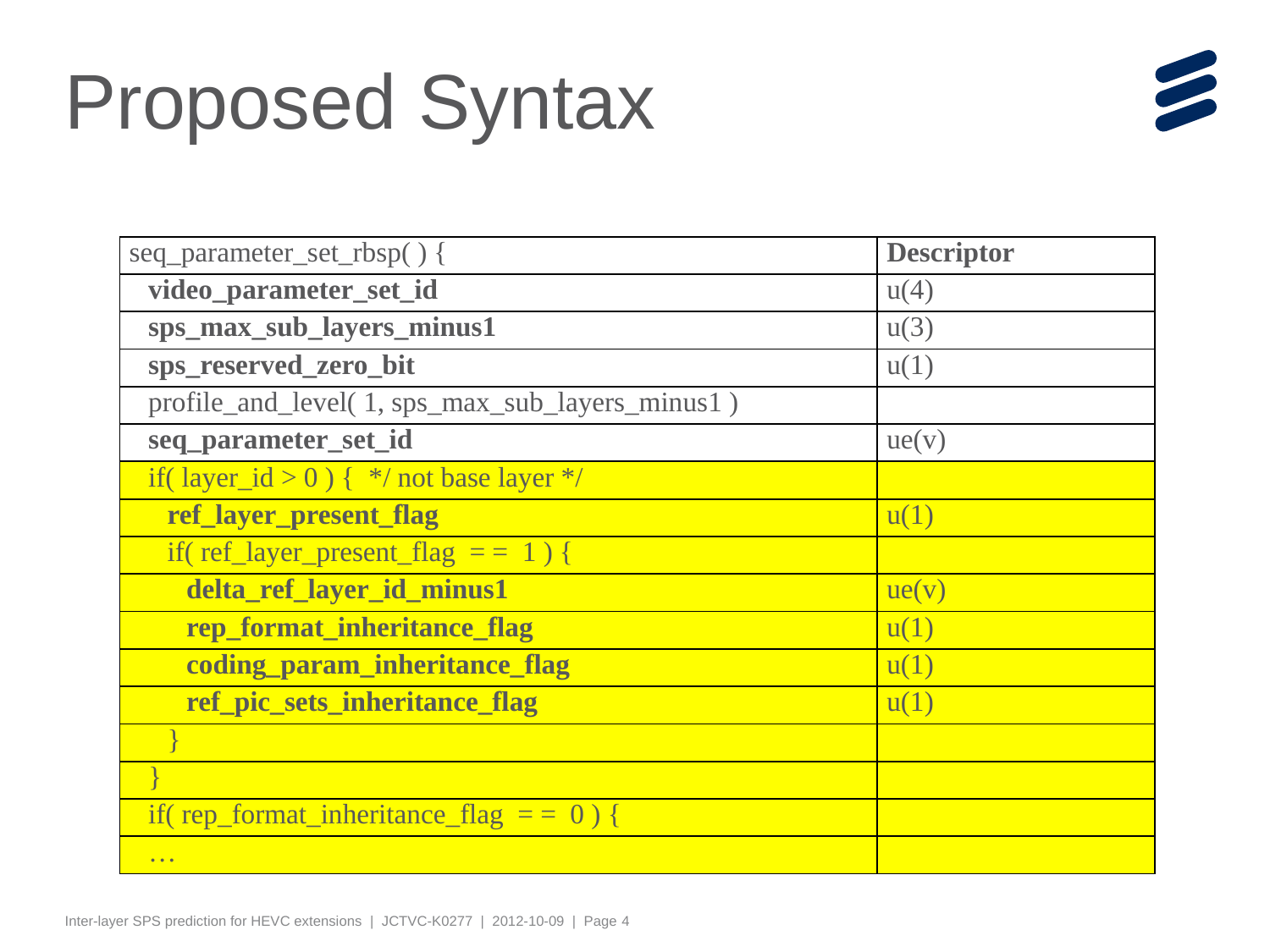

# Proposed Syntax
| seq\_parameter\_set\_rbsp( ) { | Descriptor |
| --- | --- |
| video\_parameter\_set\_id | u(4) |
| sps\_max\_sub\_layers\_minus1 | u(3) |
| sps\_reserved\_zero\_bit | u(1) |
| profile\_and\_level( 1, sps\_max\_sub\_layers\_minus1 ) |  |
| seq\_parameter\_set\_id | ue(v) |
| if( layer\_id > 0 ) { \*/ not base layer \*/ |  |
| ref\_layer\_present\_flag | u(1) |
| if( ref\_layer\_present\_flag = = 1 ) { |  |
| delta\_ref\_layer\_id\_minus1 | ue(v) |
| rep\_format\_inheritance\_flag | u(1) |
| coding\_param\_inheritance\_flag | u(1) |
| ref\_pic\_sets\_inheritance\_flag | u(1) |
| } |  |
| } |  |
| if( rep\_format\_inheritance\_flag = = 0 ) { |  |
| … |  |